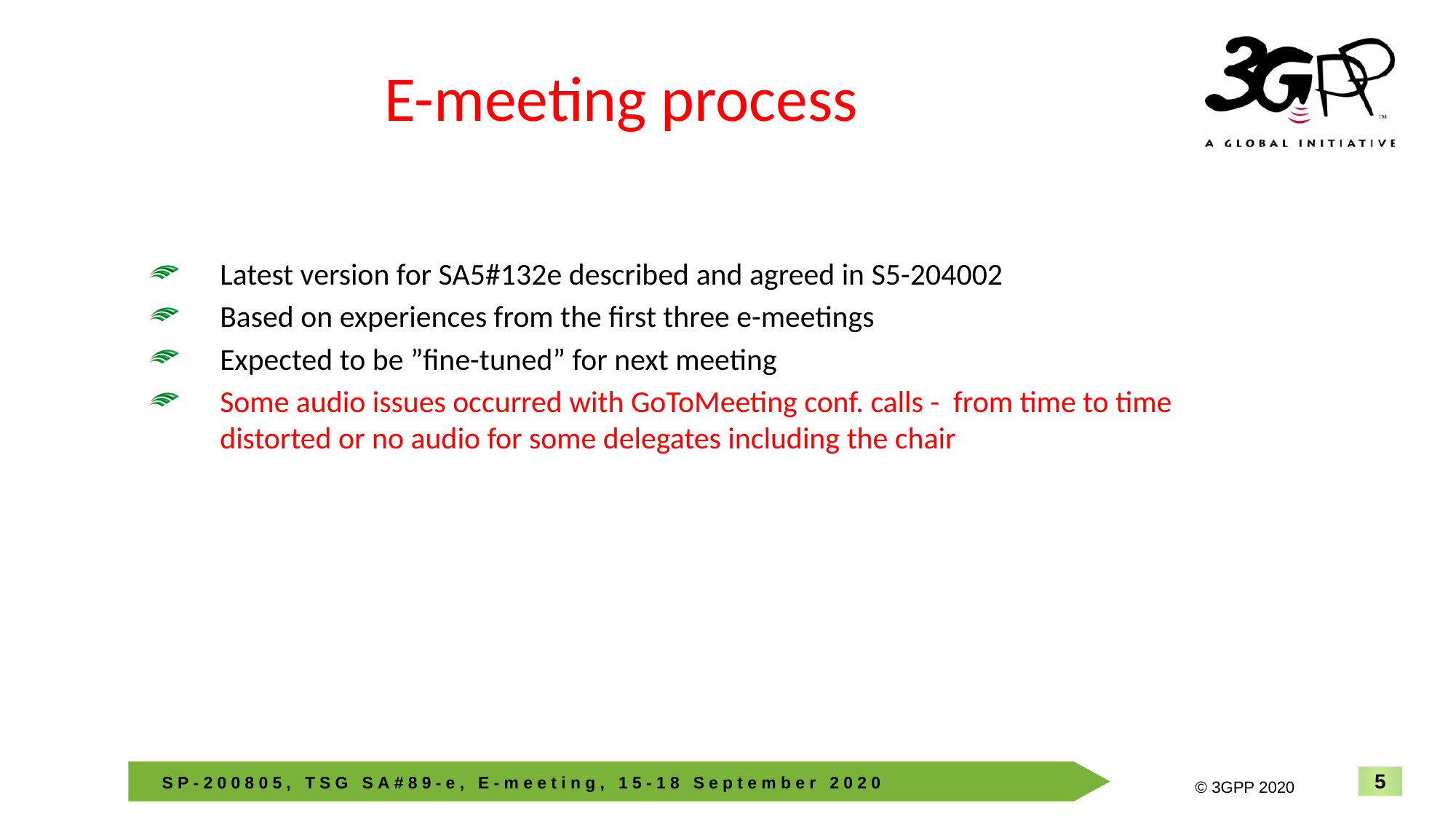

# E-meeting process
Latest version for SA5#132e described and agreed in S5-204002
Based on experiences from the first three e-meetings
Expected to be ”fine-tuned” for next meeting
Some audio issues occurred with GoToMeeting conf. calls -  from time to time distorted or no audio for some delegates including the chair